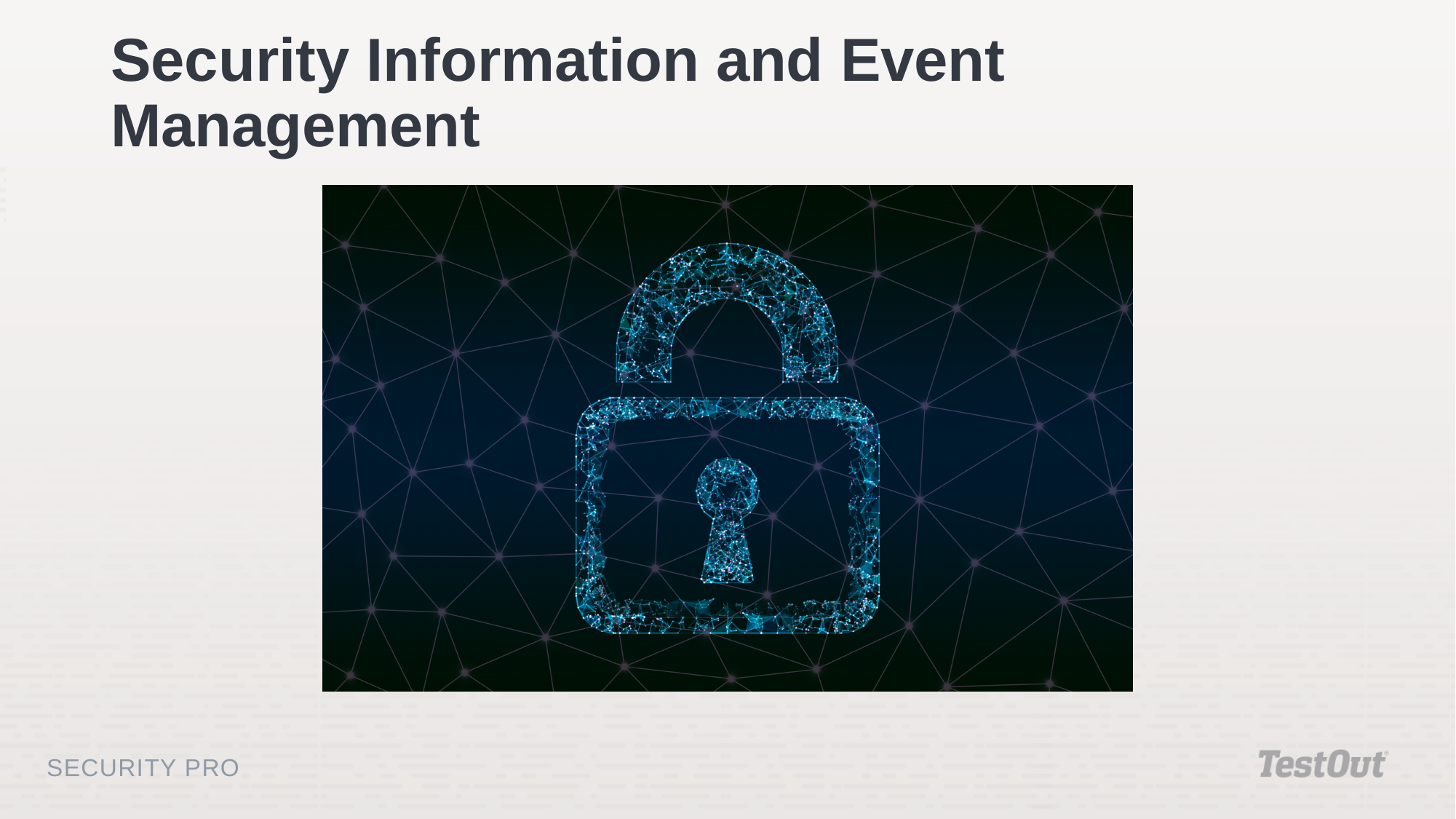

# Security Information and Event Management
Security Pro